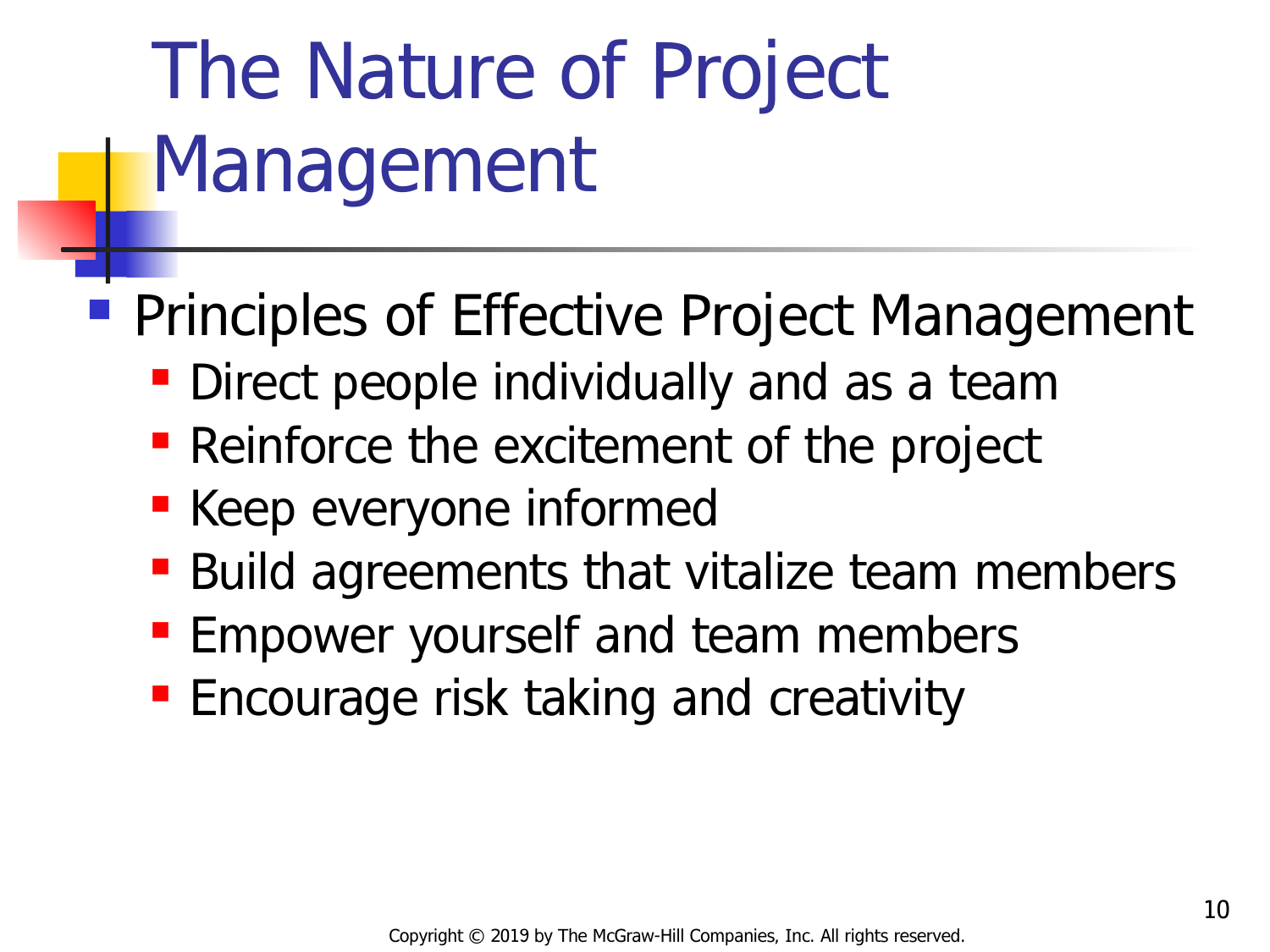

# The Nature of Project Management
Principles of Effective Project Management
Direct people individually and as a team
Reinforce the excitement of the project
Keep everyone informed
Build agreements that vitalize team members
Empower yourself and team members
Encourage risk taking and creativity
10
Copyright © 2019 by The McGraw-Hill Companies, Inc. All rights reserved.